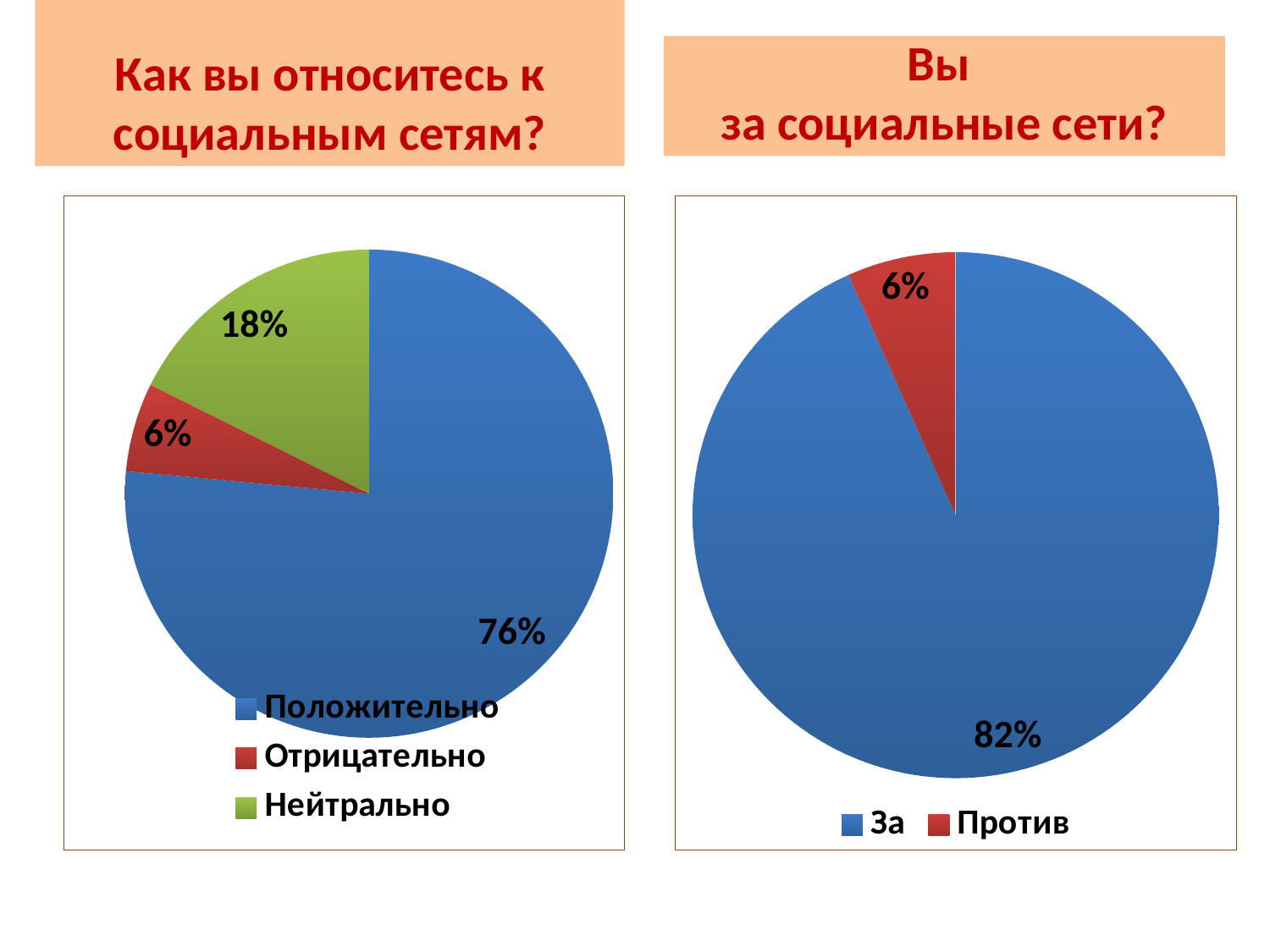

Как вы относитесь к социальным сетям?
Вы
за социальные сети?

### Chart

| Category |  |
|---|---|
| Положительно | 0.7647058823529423 |
| Отрицательно | 0.058823529411764705 |
| Нейтрально | 0.1764705882352942 |

### Chart

| Category |  |
|---|---|
| За | 0.8235294117647058 |
| Против | 0.058823529411764705 |